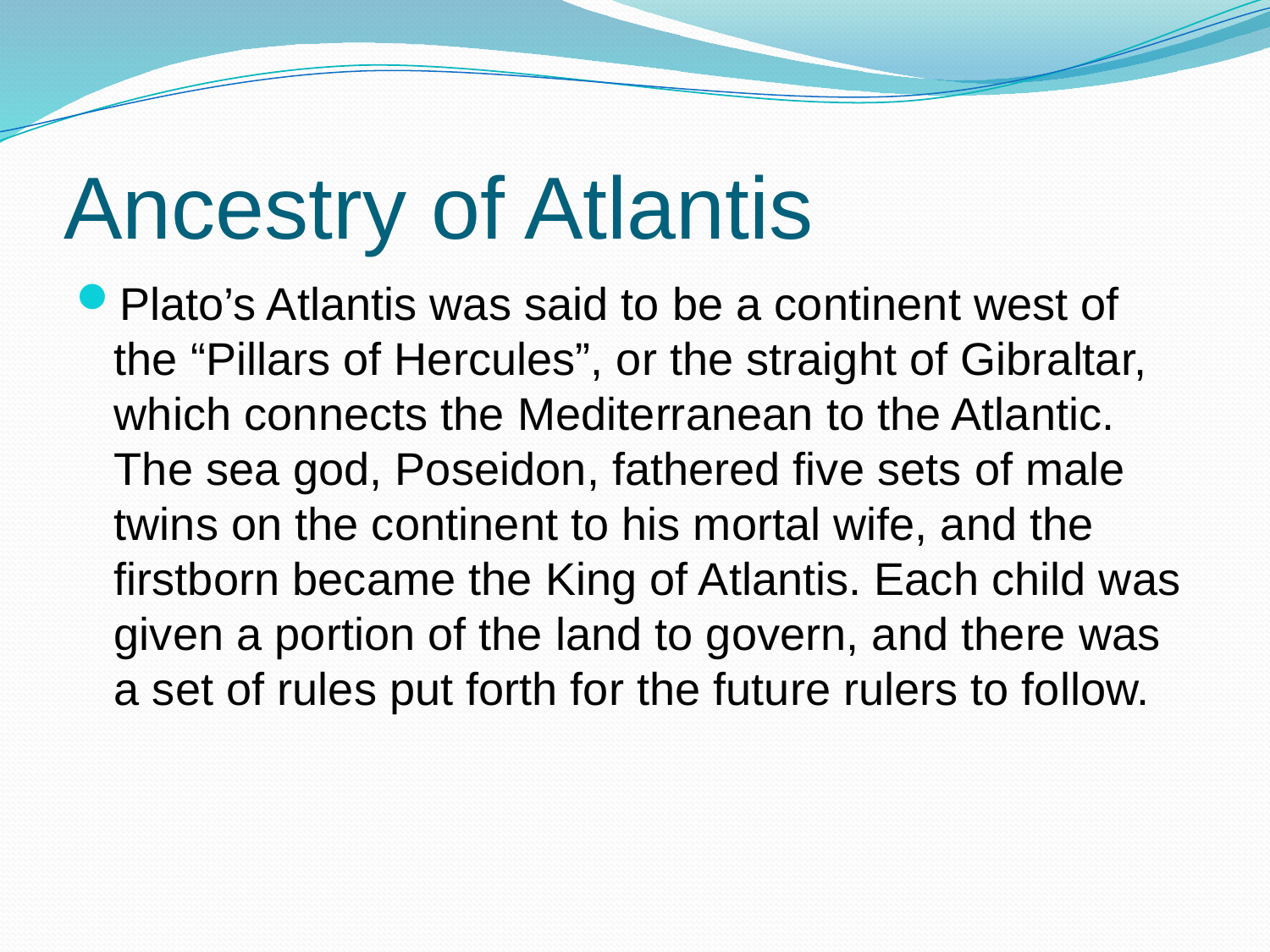

# Ancestry of Atlantis
Plato’s Atlantis was said to be a continent west of the “Pillars of Hercules”, or the straight of Gibraltar, which connects the Mediterranean to the Atlantic. The sea god, Poseidon, fathered five sets of male twins on the continent to his mortal wife, and the firstborn became the King of Atlantis. Each child was given a portion of the land to govern, and there was a set of rules put forth for the future rulers to follow.